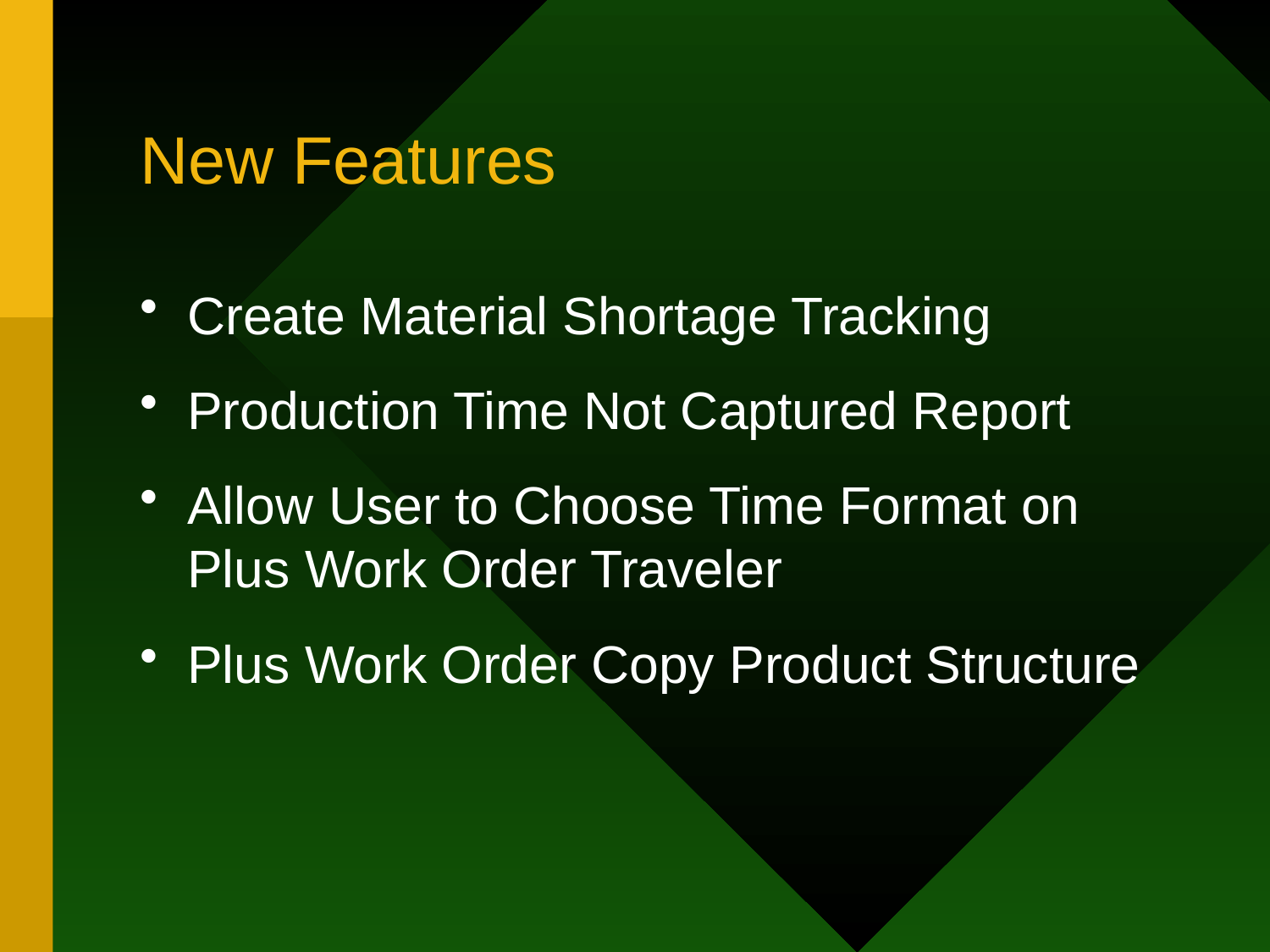

# New Features
Create Material Shortage Tracking
Production Time Not Captured Report
Allow User to Choose Time Format on Plus Work Order Traveler
Plus Work Order Copy Product Structure